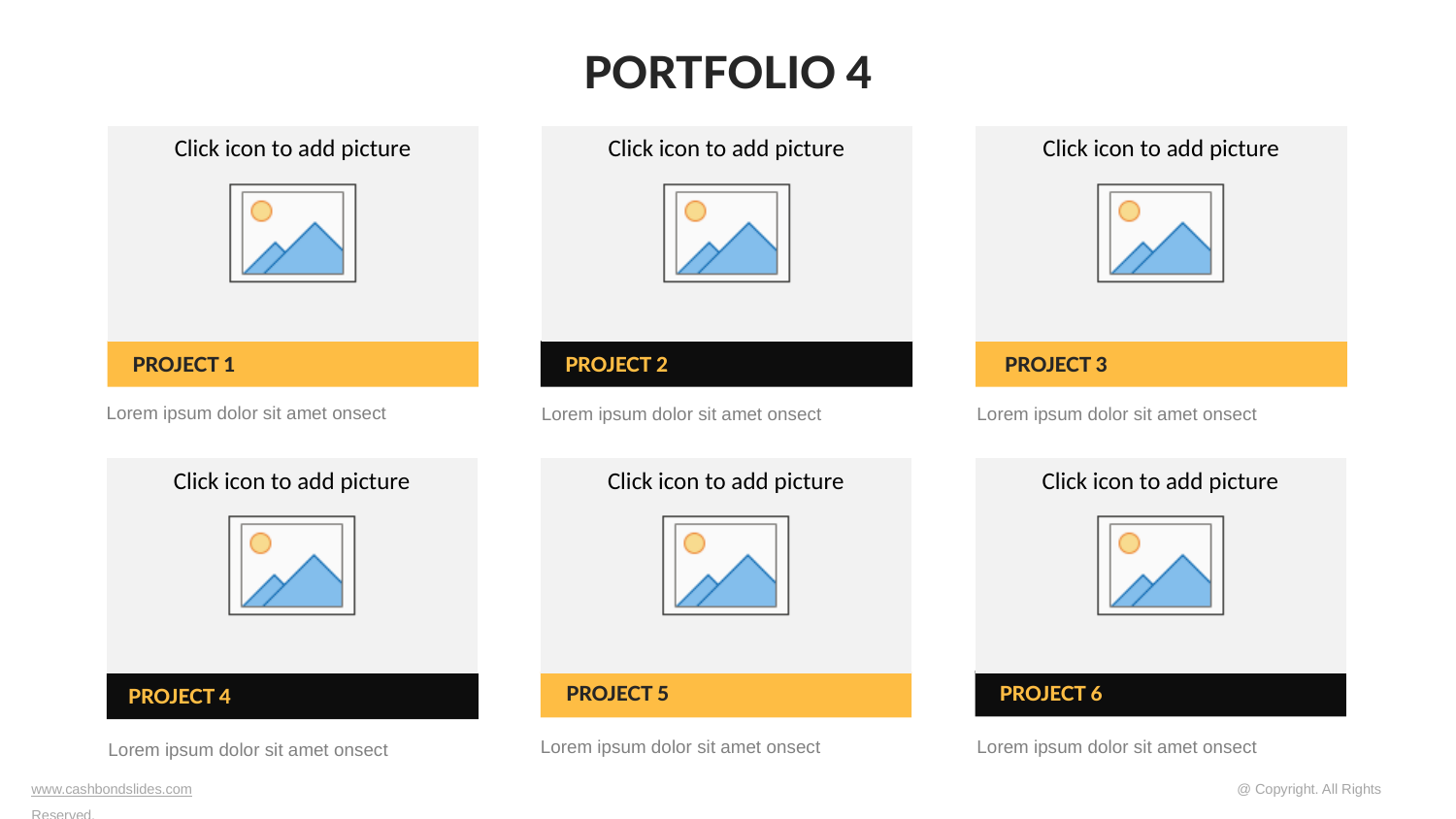

PORTFOLIO 4

PROJECT 1
PROJECT 2
PROJECT 3
Lorem ipsum dolor sit amet onsect
Lorem ipsum dolor sit amet onsect
Lorem ipsum dolor sit amet onsect

PROJECT 5
PROJECT 6
PROJECT 4
Lorem ipsum dolor sit amet onsect
Lorem ipsum dolor sit amet onsect
Lorem ipsum dolor sit amet onsect
www.cashbondslides.com	                                                                                                			                                                @ Copyright. All Rights Reserved.